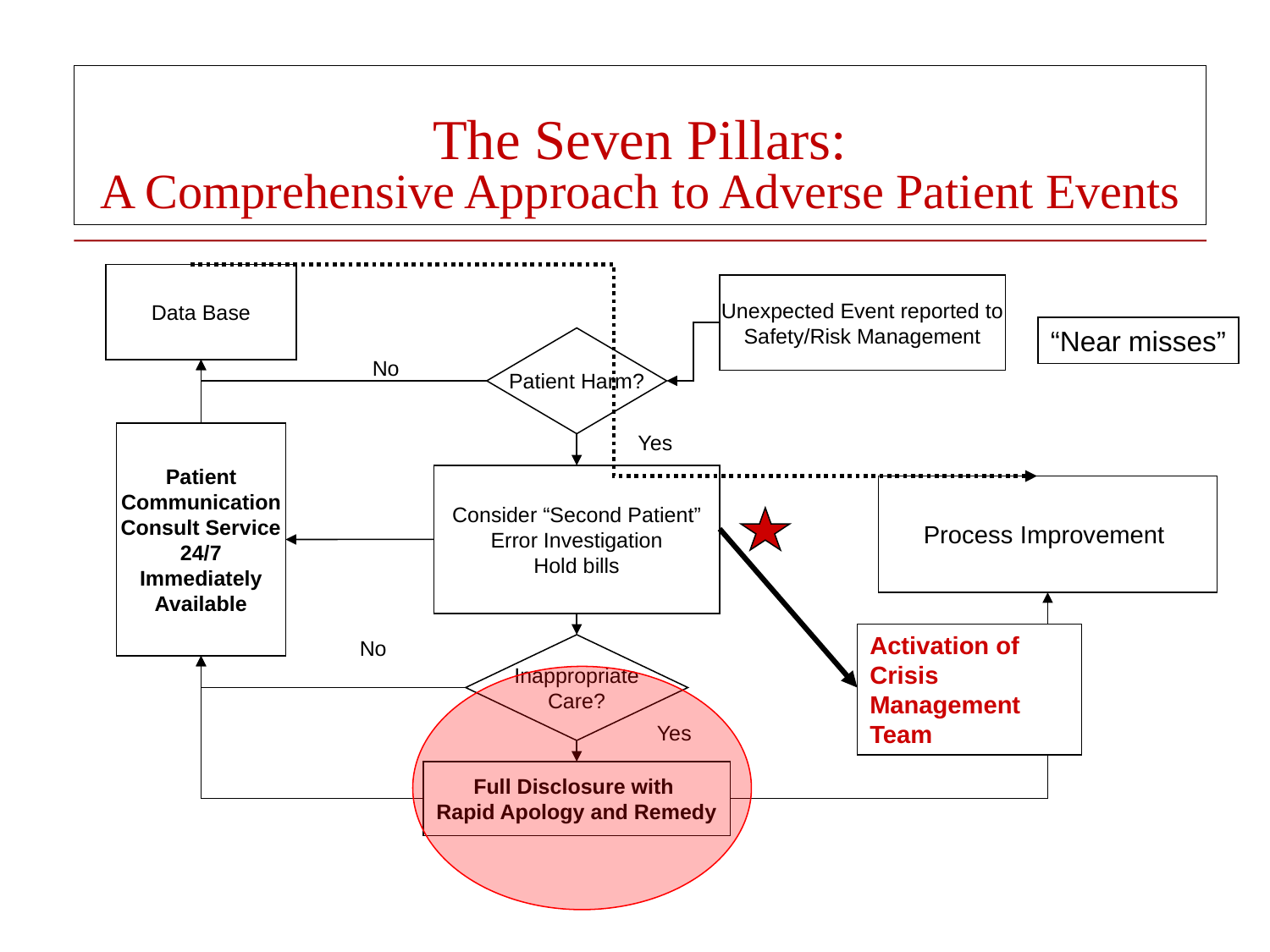

# The Seven Pillars: A Comprehensive Approach to Adverse Patient Events
Data Base
Unexpected Event reported to
Safety/Risk Management
“Near misses”
Patient Harm?
No
Patient
Communication
Consult Service
24/7
Immediately
Available
Yes
Consider “Second Patient”
Error Investigation
Hold bills
Process Improvement

Activation of Crisis Management Team
No
Inappropriate
Care?

Yes
Full Disclosure with
Rapid Apology and Remedy